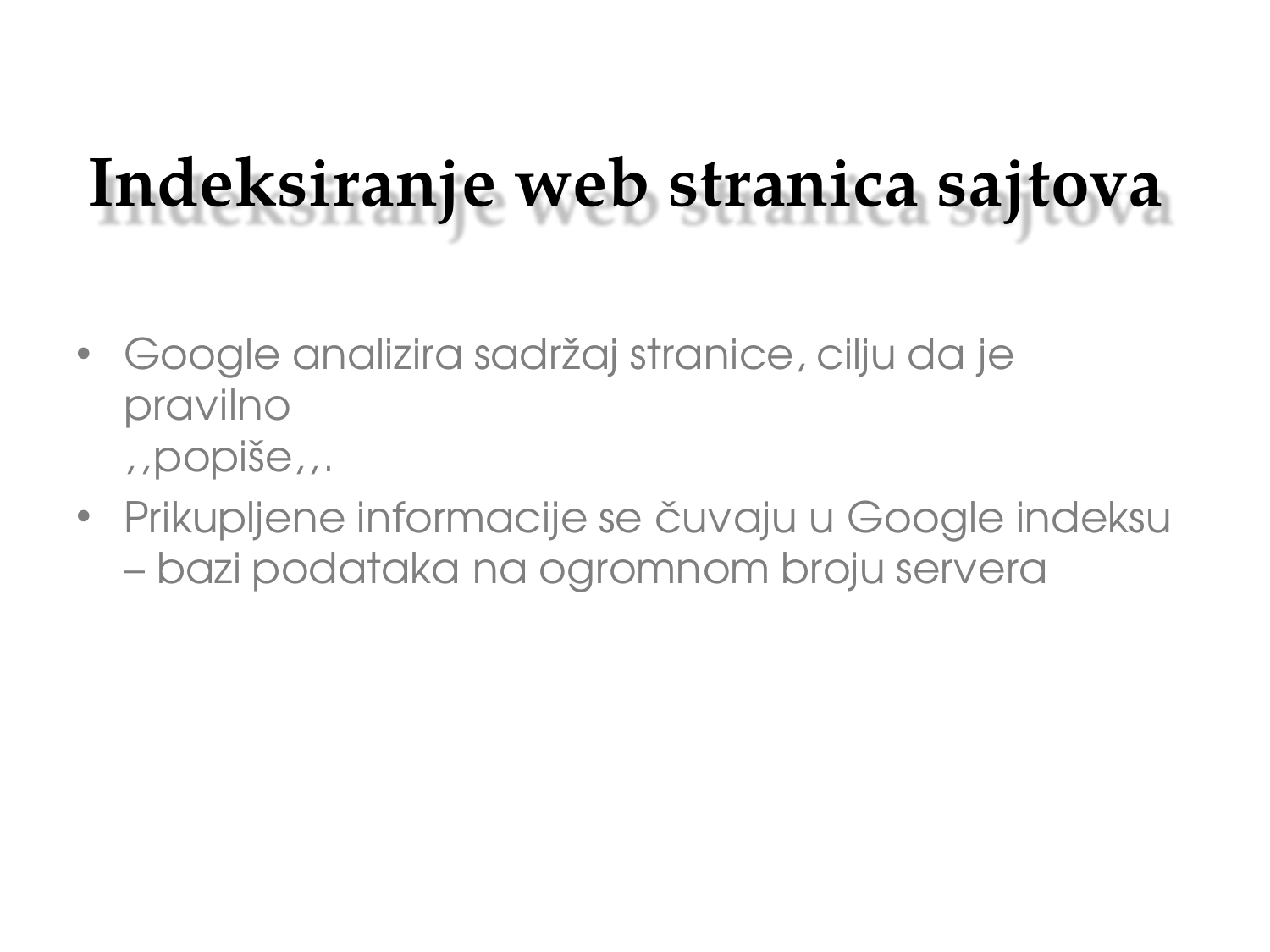

# Indeksiranje web stranica sajtova

Google analizira sadržaj stranice, cilju da je pravilno
‚‚popiše‚‚.
Prikupljene informacije se čuvaju u Google indeksu
– bazi podataka na ogromnom broju servera